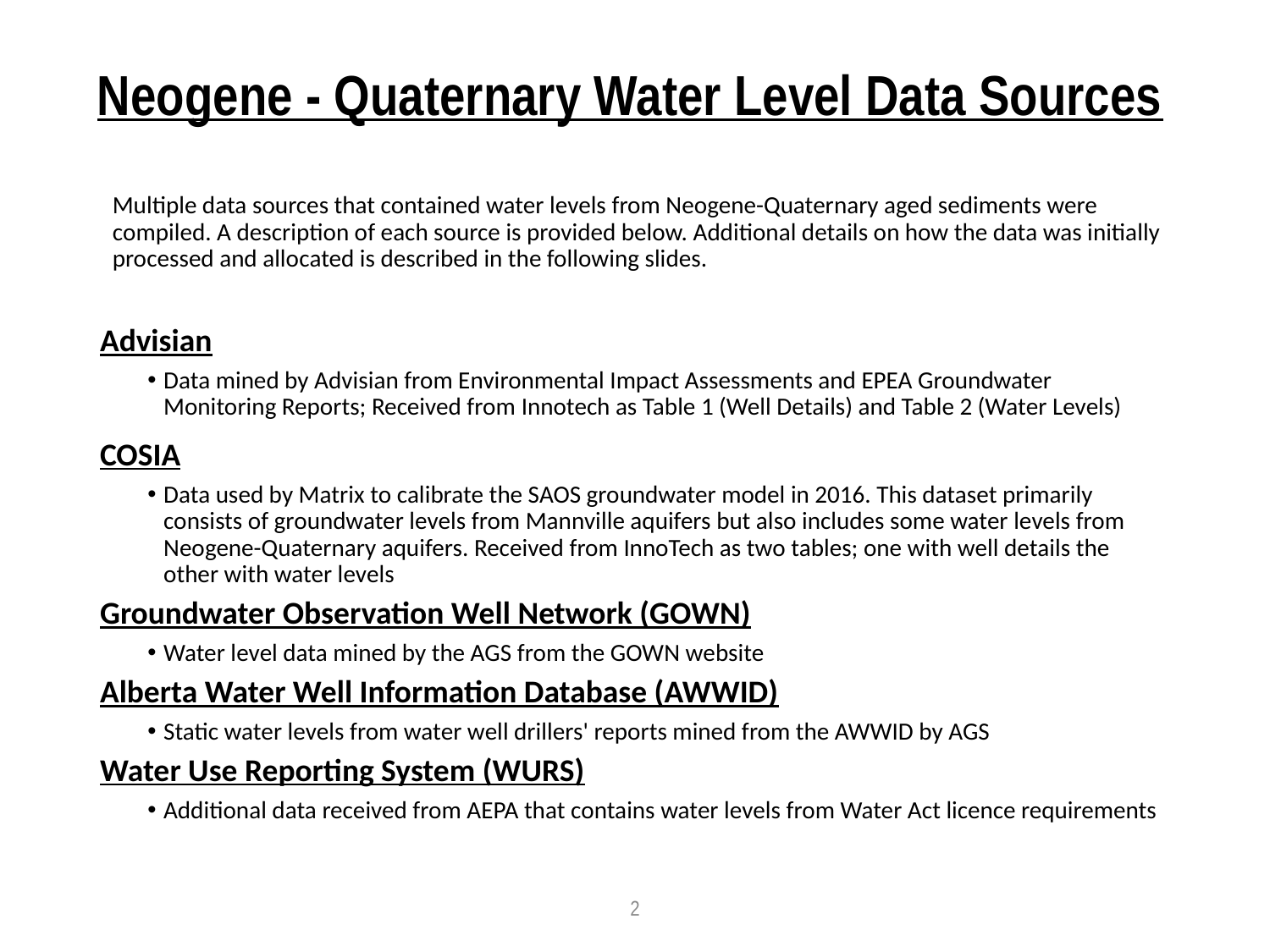

# Neogene - Quaternary Water Level Data Sources
Multiple data sources that contained water levels from Neogene-Quaternary aged sediments were compiled. A description of each source is provided below. Additional details on how the data was initially processed and allocated is described in the following slides.

Advisian
Data mined by Advisian from Environmental Impact Assessments and EPEA Groundwater Monitoring Reports; Received from Innotech as Table 1 (Well Details) and Table 2 (Water Levels)
COSIA
Data used by Matrix to calibrate the SAOS groundwater model in 2016. This dataset primarily consists of groundwater levels from Mannville aquifers but also includes some water levels from Neogene-Quaternary aquifers. Received from InnoTech as two tables; one with well details the other with water levels
Groundwater Observation Well Network (GOWN)
Water level data mined by the AGS from the GOWN website
Alberta Water Well Information Database (AWWID)
Static water levels from water well drillers' reports mined from the AWWID by AGS
Water Use Reporting System (WURS)
Additional data received from AEPA that contains water levels from Water Act licence requirements

2